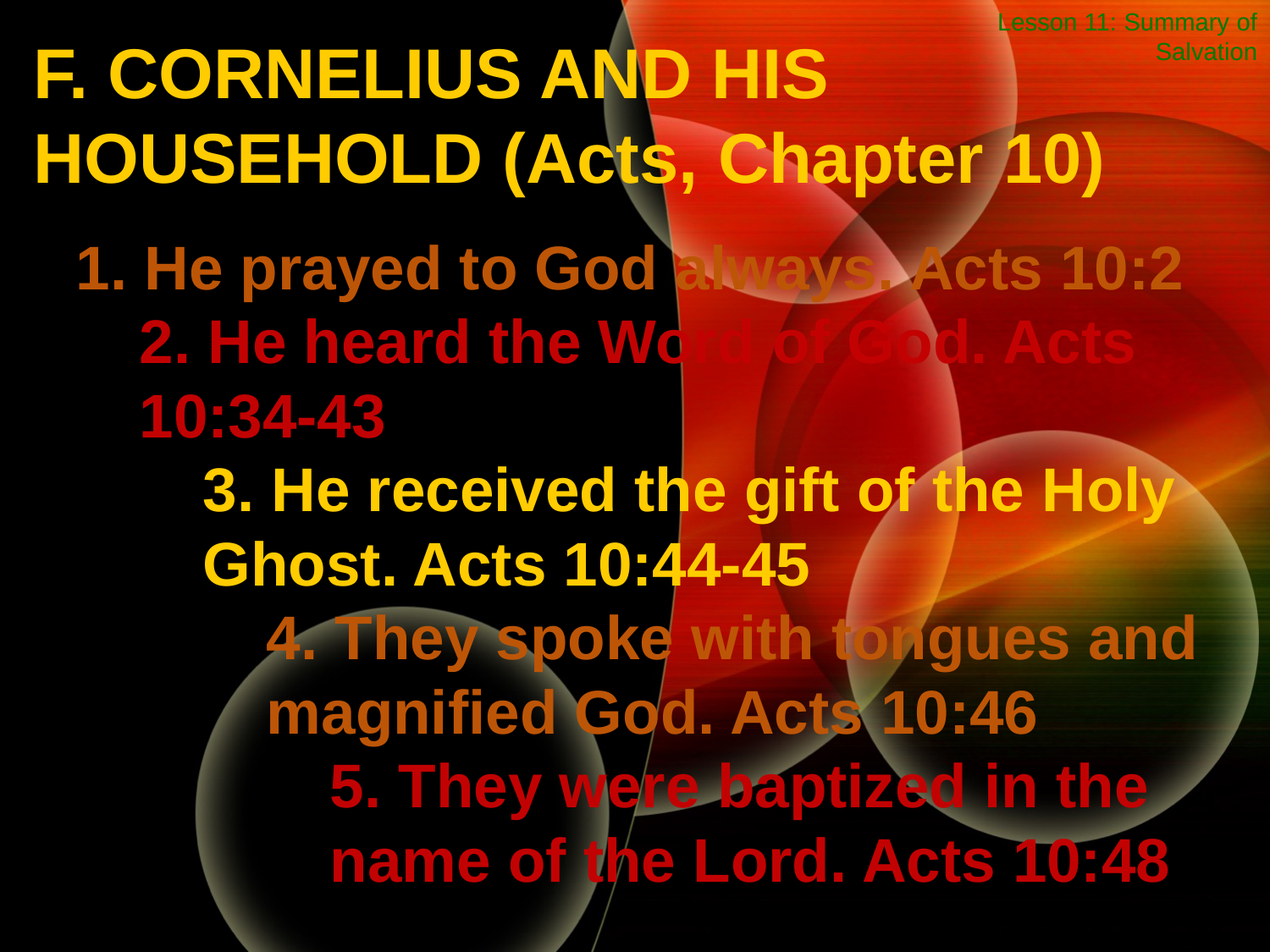

Lesson 11: Summary of Salvation
F. CORNELIUS AND HIS HOUSEHOLD (Acts, Chapter 10)
1. He prayed to God always. Acts 10:2
2. He heard the Word of God. Acts 10:34-43
3. He received the gift of the Holy Ghost. Acts 10:44-45
4. They spoke with tongues and magnified God. Acts 10:46
5. They were baptized in the name of the Lord. Acts 10:48